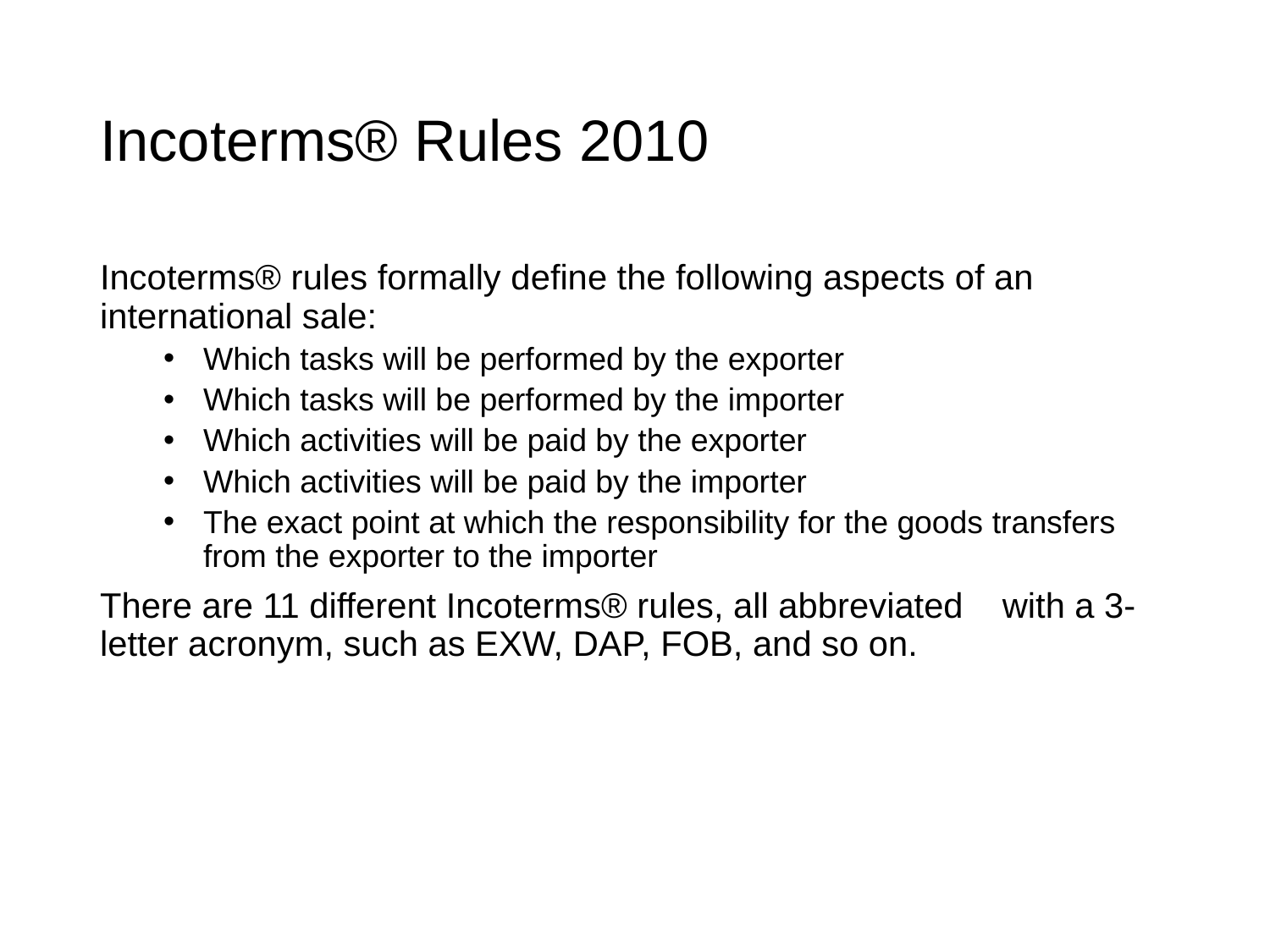

# Incoterms® Rules 2010
Incoterms® rules formally define the following aspects of an international sale:
Which tasks will be performed by the exporter
Which tasks will be performed by the importer
Which activities will be paid by the exporter
Which activities will be paid by the importer
The exact point at which the responsibility for the goods transfers from the exporter to the importer
There are 11 different Incoterms® rules, all abbreviated    with a 3-letter acronym, such as EXW, DAP, FOB, and so on.